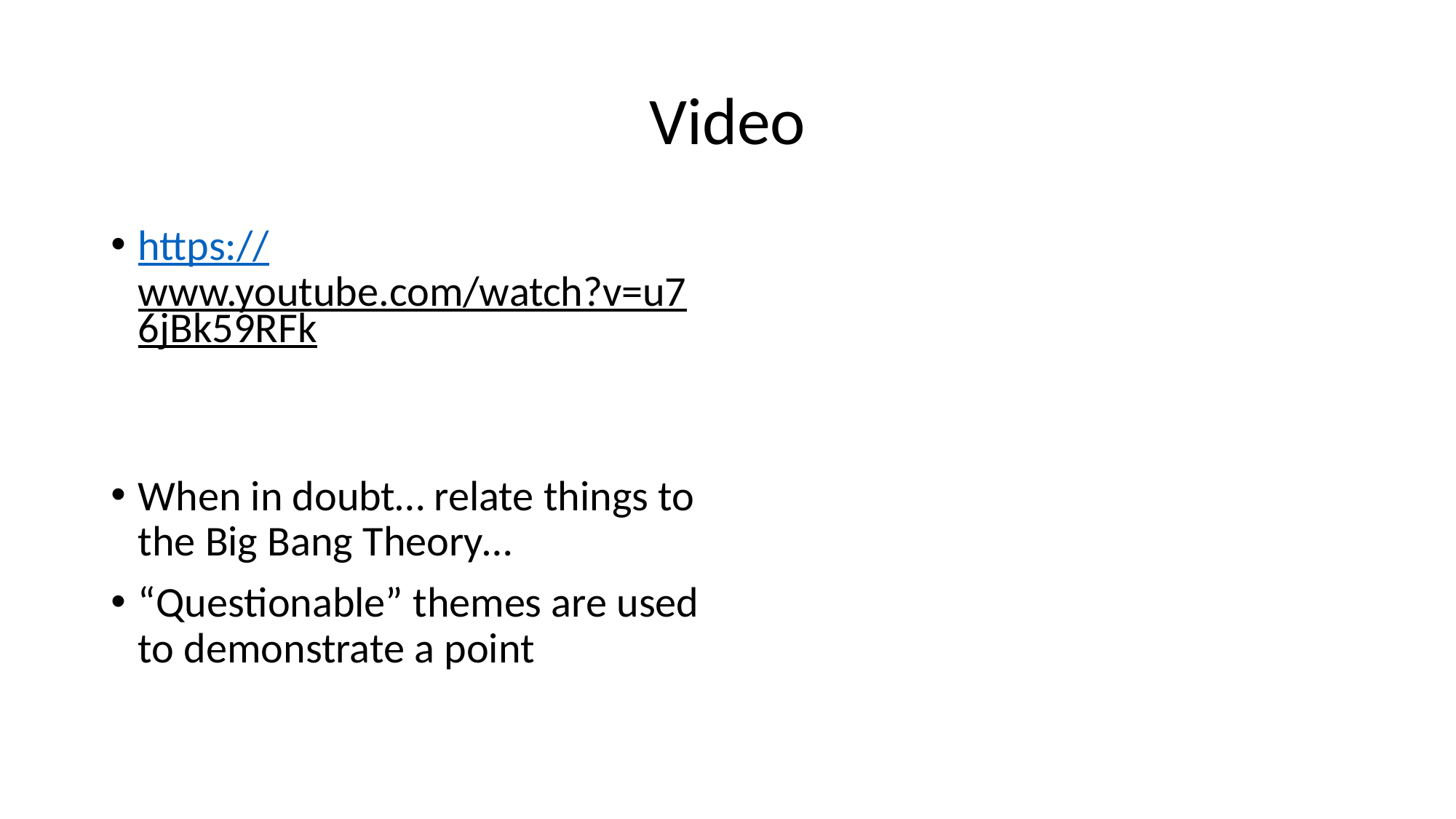

# Video
https://www.youtube.com/watch?v=u76jBk59RFk

When in doubt… relate things to the Big Bang Theory…
“Questionable” themes are used to demonstrate a point